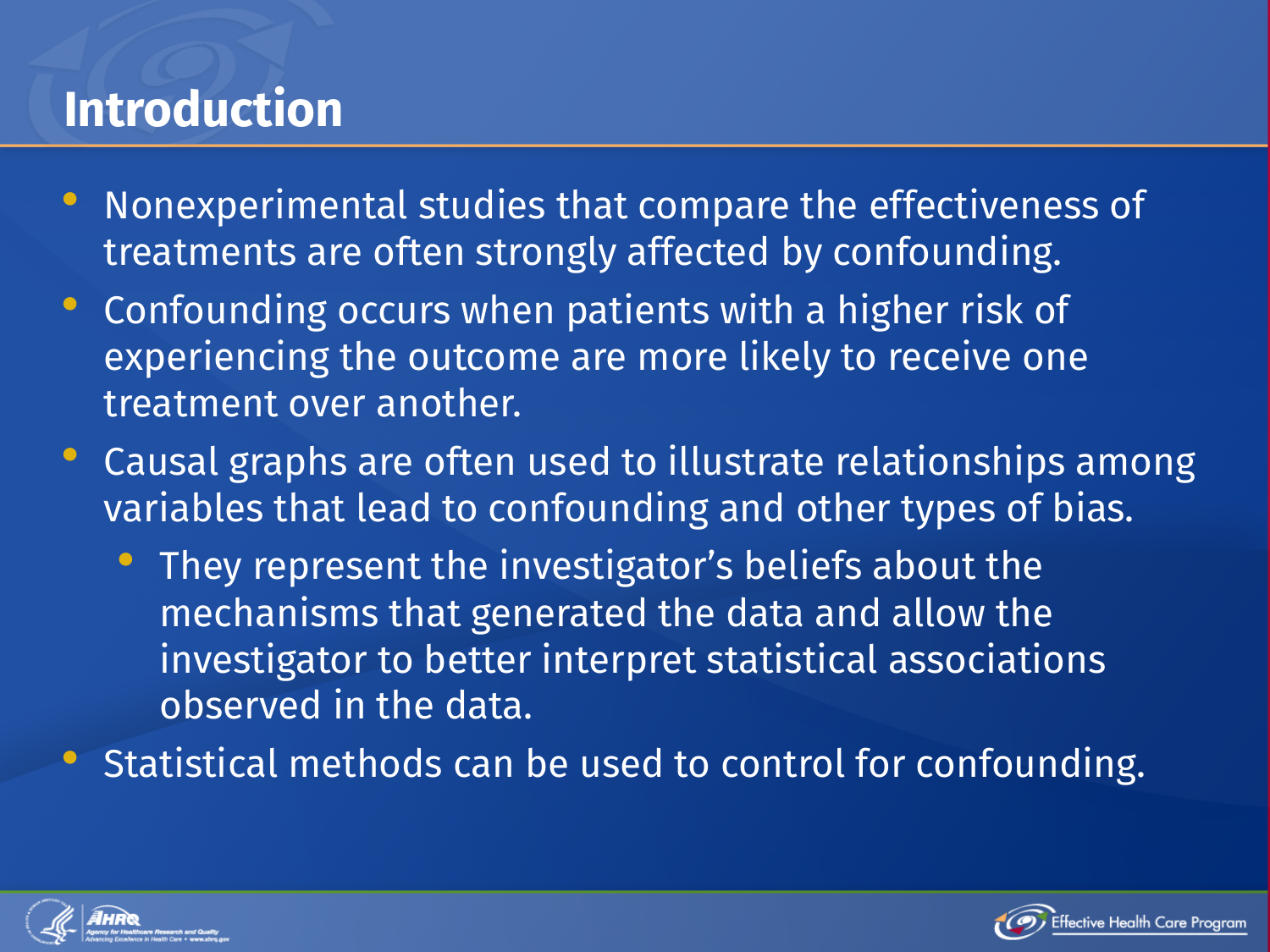

# Introduction
Nonexperimental studies that compare the effectiveness of treatments are often strongly affected by confounding.
Confounding occurs when patients with a higher risk of experiencing the outcome are more likely to receive one treatment over another.
Causal graphs are often used to illustrate relationships among variables that lead to confounding and other types of bias.
They represent the investigator’s beliefs about the mechanisms that generated the data and allow the investigator to better interpret statistical associations observed in the data.
Statistical methods can be used to control for confounding.